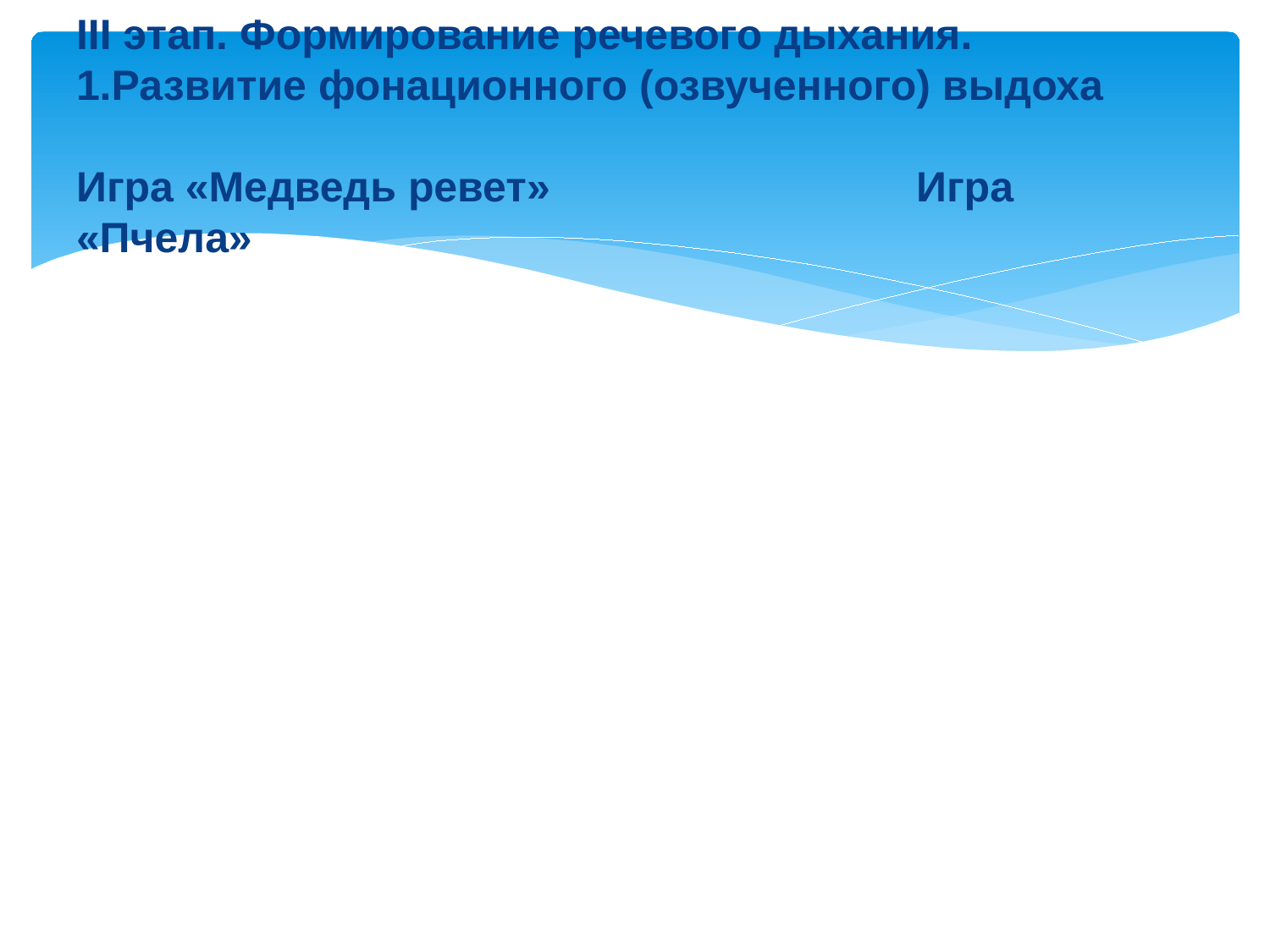

# III этап. Формирование речевого дыхания. 1.Развитие фонационного (озвученного) выдоха Игра «Медведь ревет»                               Игра «Пчела»